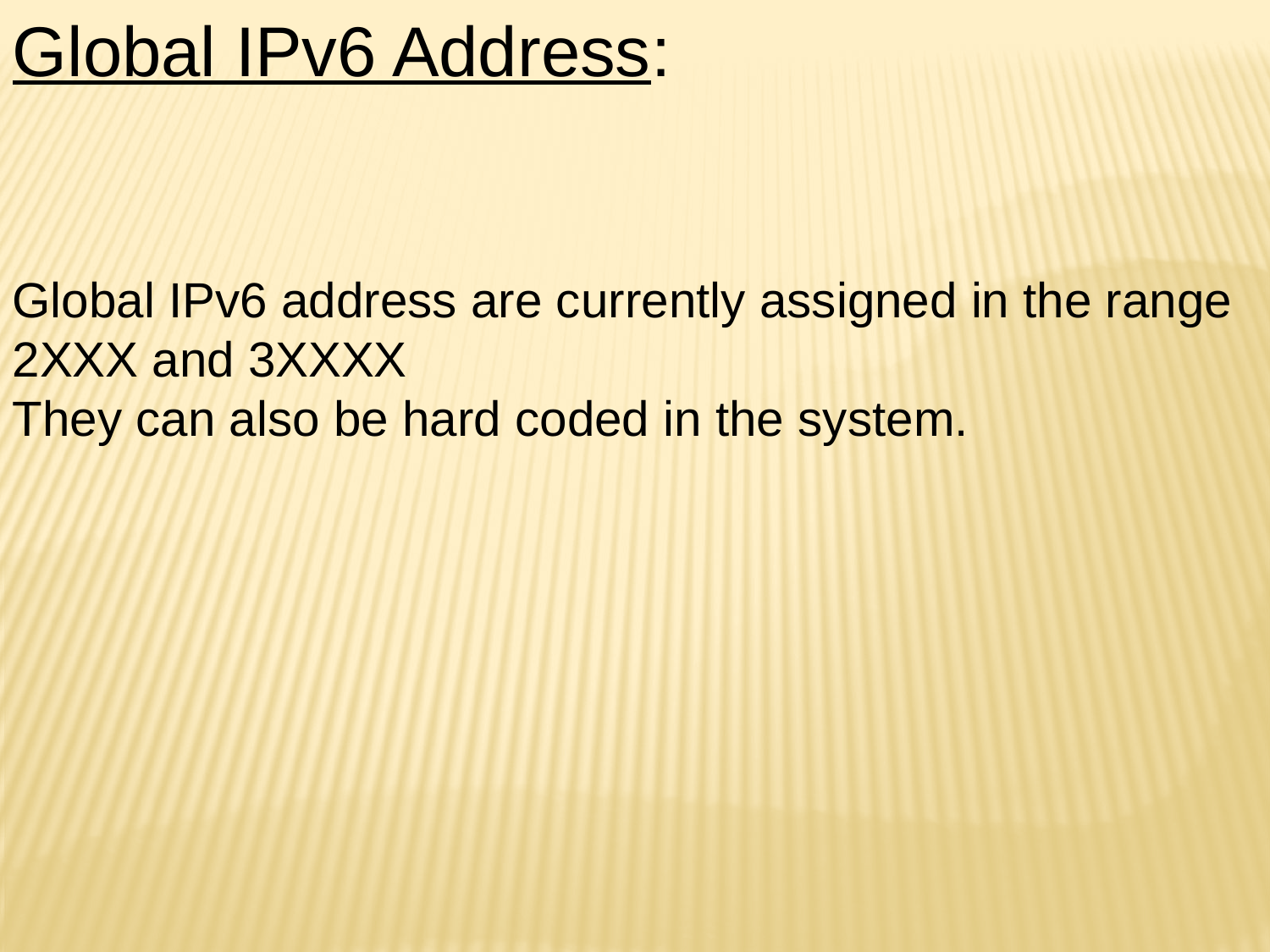

Global IPv6 Address:

Global IPv6 address are currently assigned in the range 2XXX and 3XXXX
They can also be hard coded in the system.